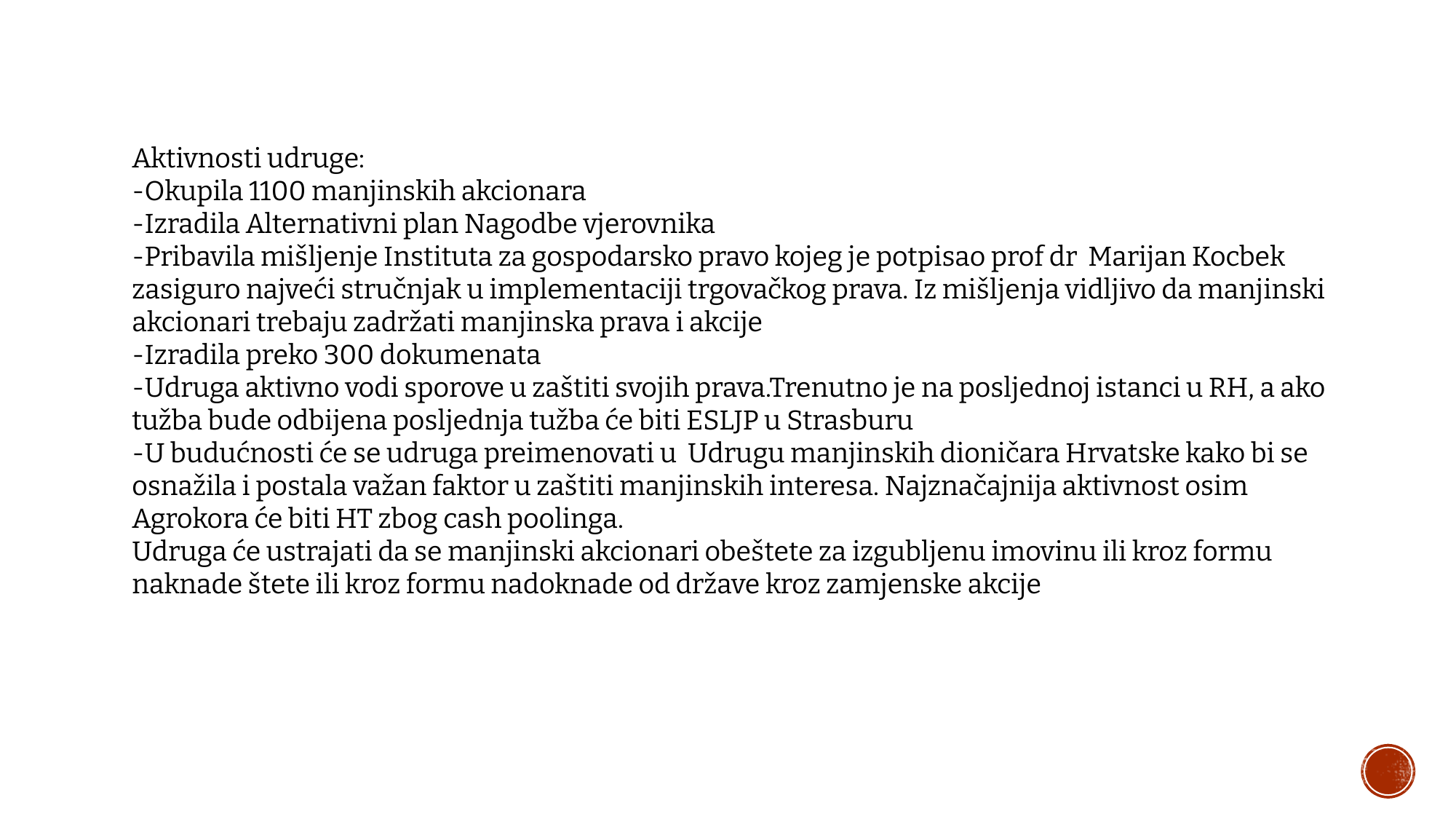

Aktivnosti udruge:
-Okupila 1100 manjinskih akcionara
-Izradila Alternativni plan Nagodbe vjerovnika
-Pribavila mišljenje Instituta za gospodarsko pravo kojeg je potpisao prof dr  Marijan Kocbek zasiguro najveći stručnjak u implementaciji trgovačkog prava. Iz mišljenja vidljivo da manjinski akcionari trebaju zadržati manjinska prava i akcije
-Izradila preko 300 dokumenata
-Udruga aktivno vodi sporove u zaštiti svojih prava.Trenutno je na posljednoj istanci u RH, a ako tužba bude odbijena posljednja tužba će biti ESLJP u Strasburu
-U budućnosti će se udruga preimenovati u  Udrugu manjinskih dioničara Hrvatske kako bi se osnažila i postala važan faktor u zaštiti manjinskih interesa. Najznačajnija aktivnost osim Agrokora će biti HT zbog cash poolinga.
Udruga će ustrajati da se manjinski akcionari obeštete za izgubljenu imovinu ili kroz formu naknade štete ili kroz formu nadoknade od države kroz zamjenske akcije